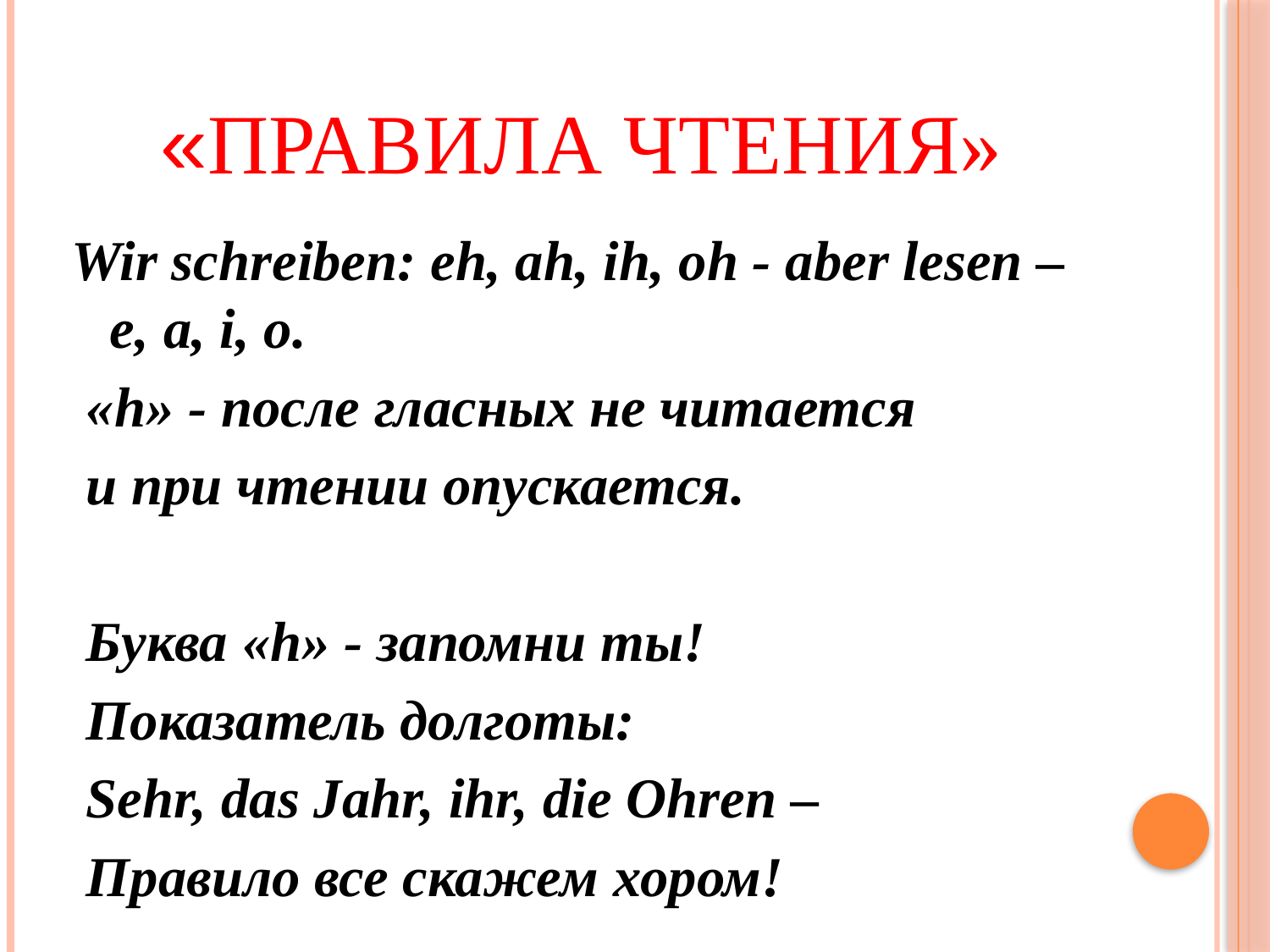

# «Правила чтения»
Wir schreiben: eh, ah, ih, oh - aber lesen – e, a, i, o.
 «h» - после гласных не читается
 и при чтении опускается.

 Буква «h» - запомни ты!
 Показатель долготы:
 Sehr, das Jahr, ihr, die Ohren –
 Правило все скажем хором!